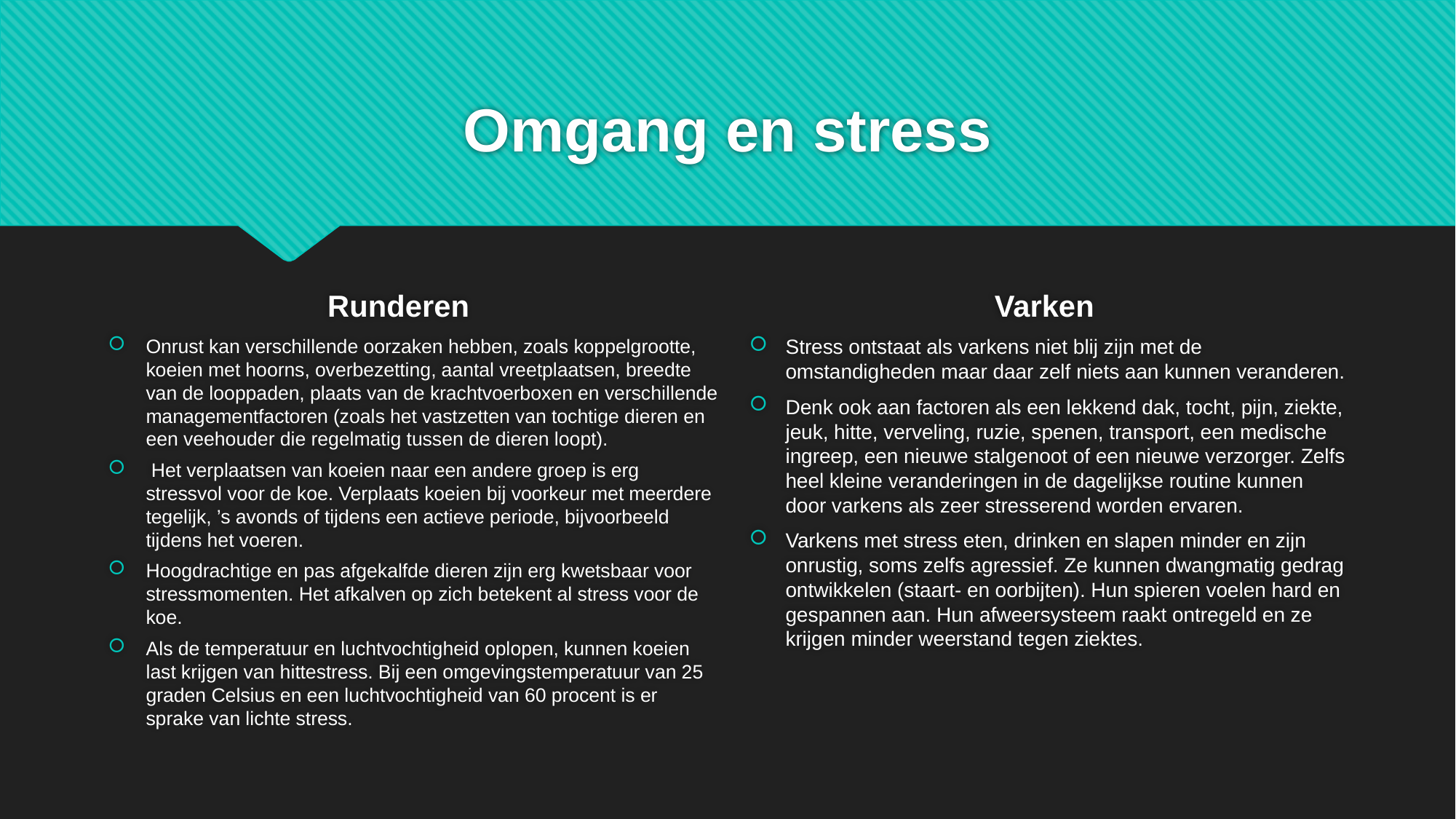

# Omgang en stress
Runderen
Varken
Onrust kan verschillende oorzaken hebben, zoals koppelgrootte, koeien met hoorns, overbezetting, aantal vreetplaatsen, breedte van de looppaden, plaats van de krachtvoerboxen en verschillende managementfactoren (zoals het vastzetten van tochtige dieren en een veehouder die regelmatig tussen de dieren loopt).
 Het verplaatsen van koeien naar een andere groep is erg stressvol voor de koe. Verplaats koeien bij voorkeur met meerdere tegelijk, ’s avonds of tijdens een actieve periode, bijvoorbeeld tijdens het voeren.
Hoogdrachtige en pas afgekalfde dieren zijn erg kwetsbaar voor stressmomenten. Het afkalven op zich betekent al stress voor de koe.
Als de temperatuur en luchtvochtigheid oplopen, kunnen koeien last krijgen van hittestress. Bij een omgevingstemperatuur van 25 graden Celsius en een luchtvochtigheid van 60 procent is er sprake van lichte stress.

Stress ontstaat als varkens niet blij zijn met de omstandigheden maar daar zelf niets aan kunnen veranderen.
Denk ook aan factoren als een lekkend dak, tocht, pijn, ziekte, jeuk, hitte, verveling, ruzie, spenen, transport, een medische ingreep, een nieuwe stalgenoot of een nieuwe verzorger. Zelfs heel kleine veranderingen in de dagelijkse routine kunnen door varkens als zeer stresserend worden ervaren.
Varkens met stress eten, drinken en slapen minder en zijn onrustig, soms zelfs agressief. Ze kunnen dwangmatig gedrag ontwikkelen (staart- en oorbijten). Hun spieren voelen hard en gespannen aan. Hun afweersysteem raakt ontregeld en ze krijgen minder weerstand tegen ziektes.